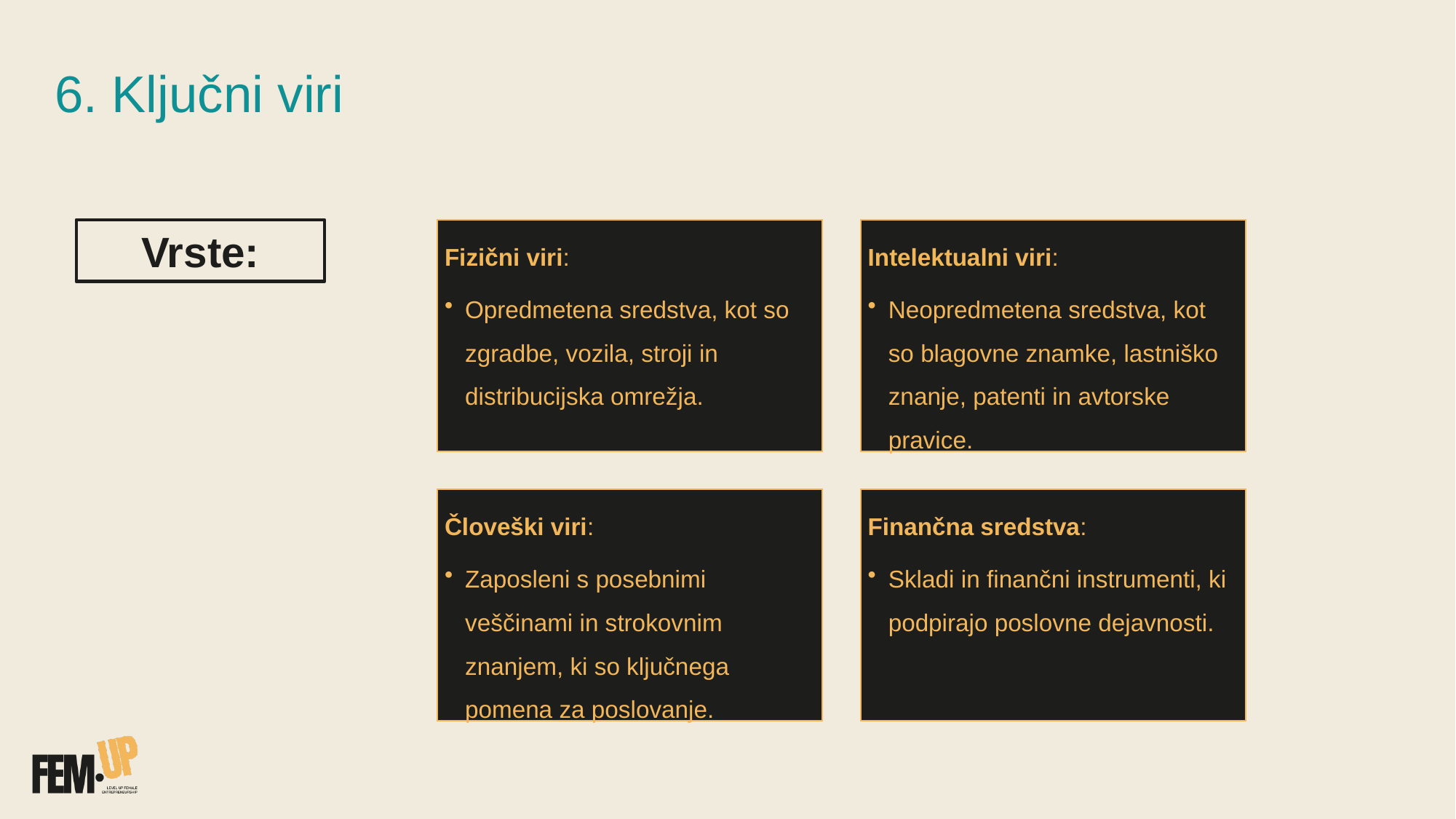

# 6. Ključni viri
Vrste:
Fizični viri:
Opredmetena sredstva, kot so zgradbe, vozila, stroji in distribucijska omrežja.
Intelektualni viri:
Neopredmetena sredstva, kot so blagovne znamke, lastniško znanje, patenti in avtorske pravice.
Človeški viri:
Zaposleni s posebnimi veščinami in strokovnim znanjem, ki so ključnega pomena za poslovanje.
Finančna sredstva:
Skladi in finančni instrumenti, ki podpirajo poslovne dejavnosti.